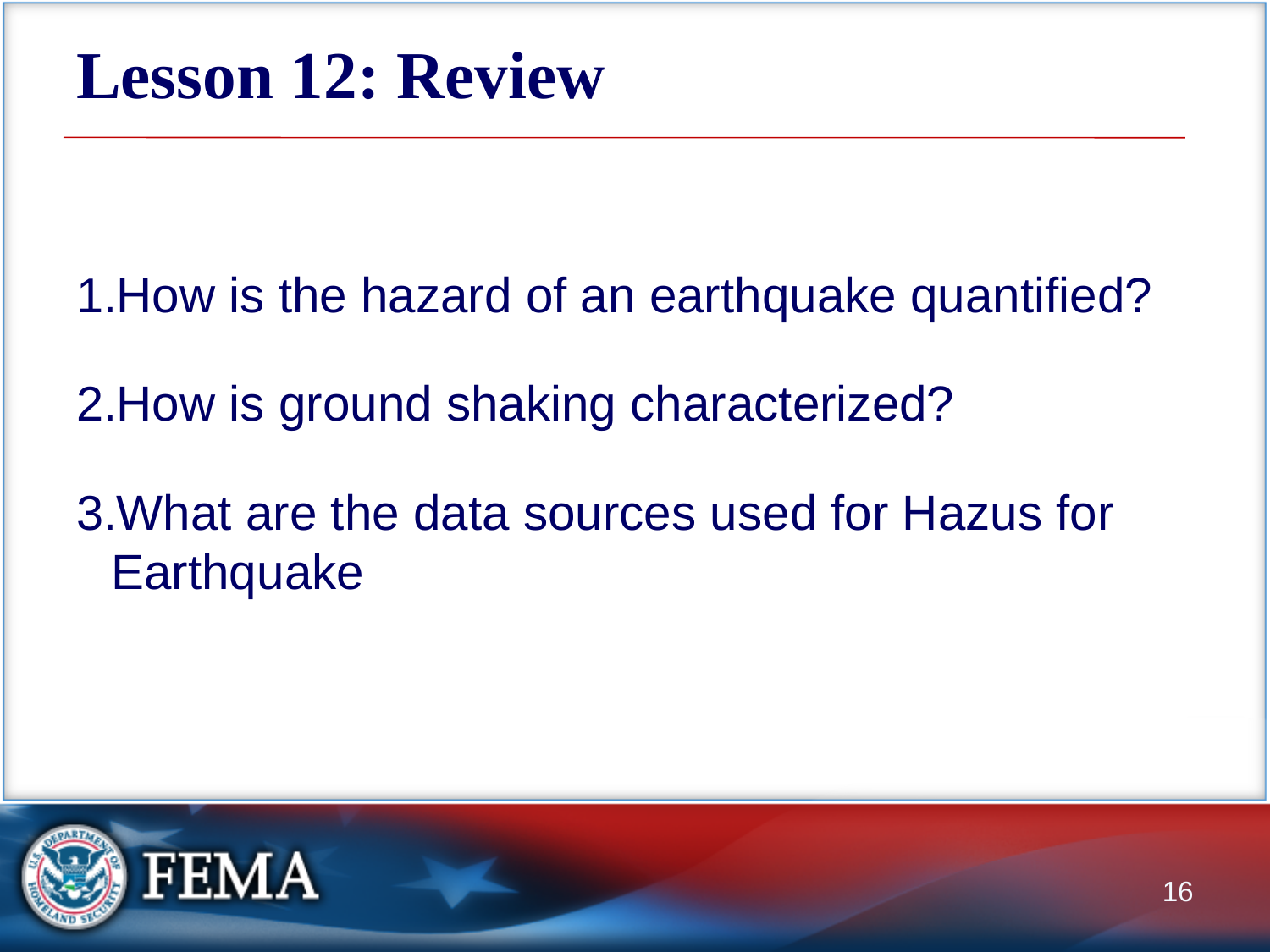

# Lesson 12: Review

How is the hazard of an earthquake quantified?
How is ground shaking characterized?
What are the data sources used for Hazus for Earthquake
16